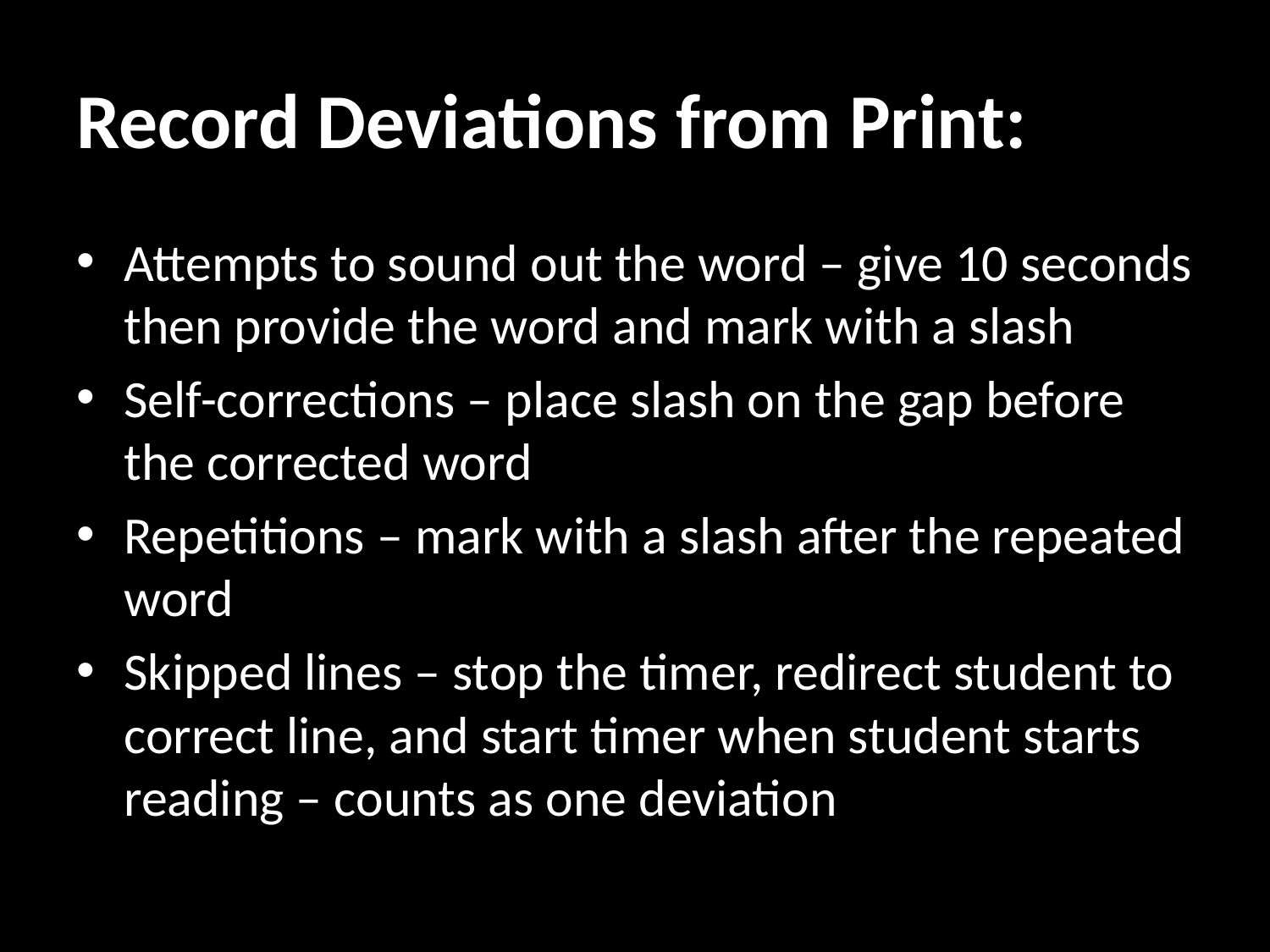

# Record Deviations from Print:
Attempts to sound out the word – give 10 seconds then provide the word and mark with a slash
Self-corrections – place slash on the gap before the corrected word
Repetitions – mark with a slash after the repeated word
Skipped lines – stop the timer, redirect student to correct line, and start timer when student starts reading – counts as one deviation